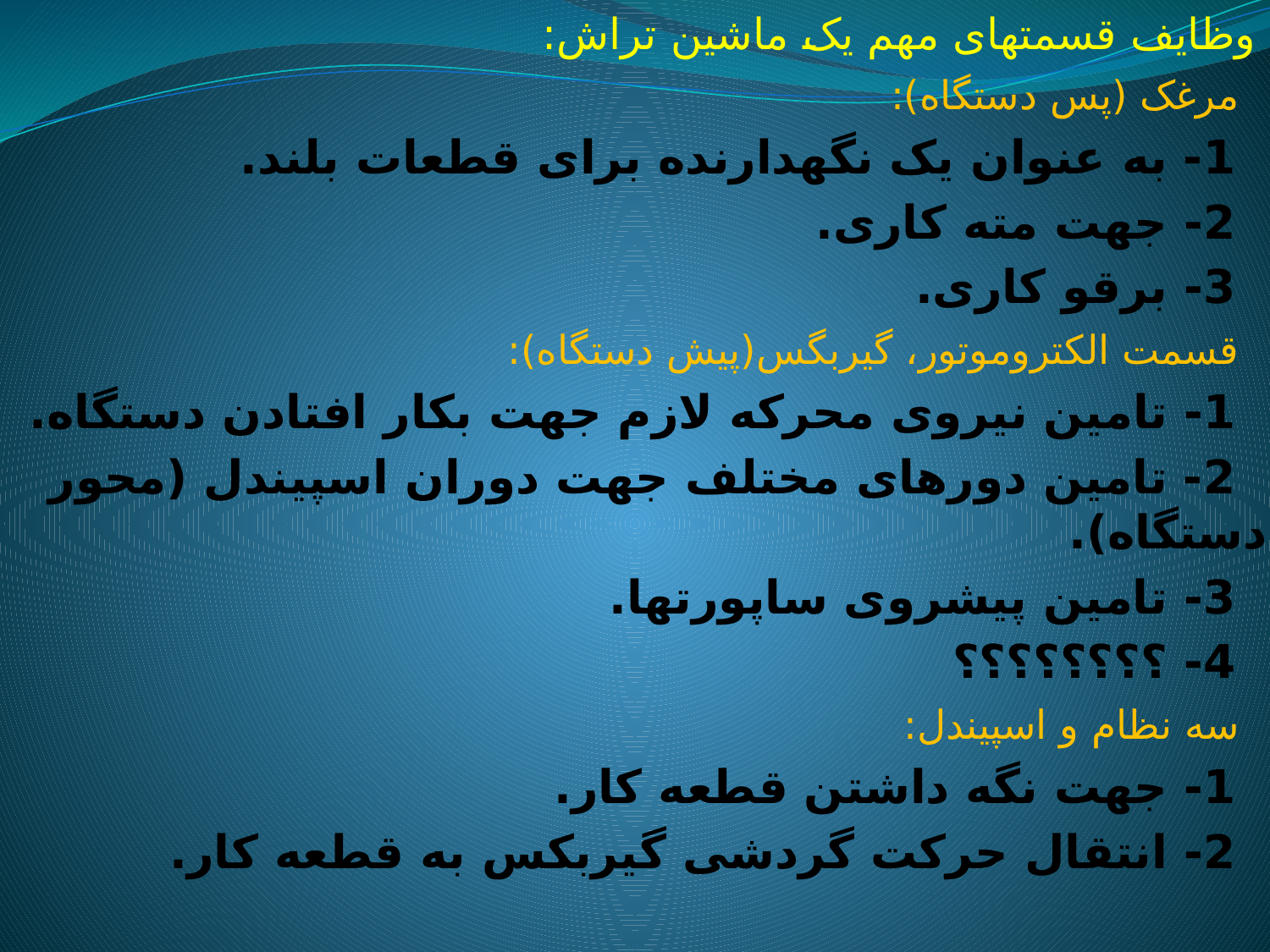

وظایف قسمتهای مهم یک ماشین تراش:
  مرغک (پس دستگاه):
  1- به عنوان یک نگهدارنده برای قطعات بلند.
  2- جهت مته کاری.
  3- برقو کاری.
  قسمت الکتروموتور، گیربگس(پیش دستگاه):
  1- تامین نیروی محرکه لازم جهت بکار افتادن دستگاه.
  2- تامین دورهای مختلف جهت دوران اسپیندل (محور دستگاه).
  3- تامین پیشروی ساپورتها.
  4- ؟؟؟؟؟؟؟؟
  سه نظام و اسپیندل:
  1- جهت نگه داشتن قطعه کار.
  2- انتقال حرکت گردشی گیربکس به قطعه کار.